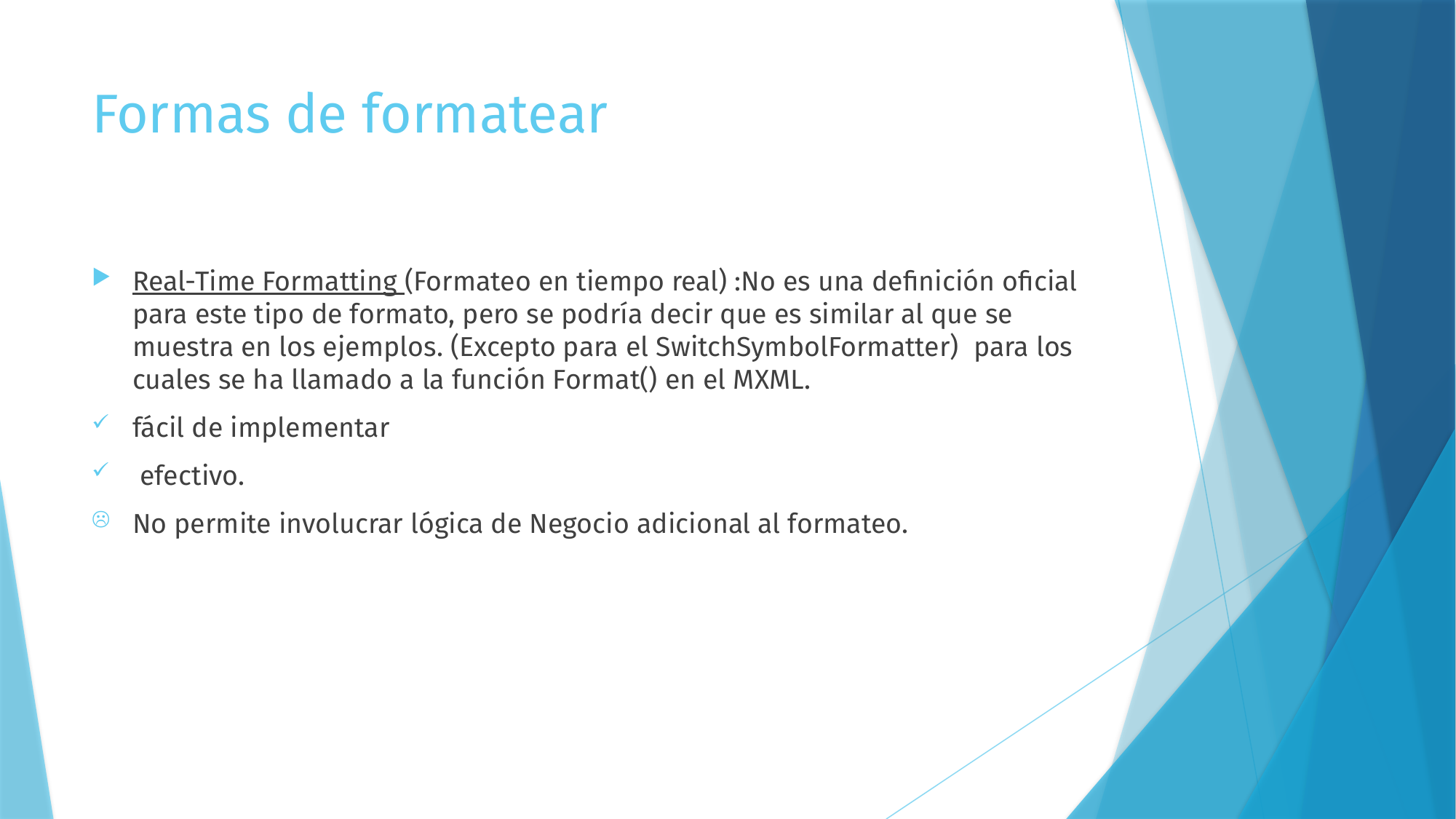

# Formas de formatear
Real-Time Formatting (Formateo en tiempo real) :No es una definición oficial para este tipo de formato, pero se podría decir que es similar al que se muestra en los ejemplos. (Excepto para el SwitchSymbolFormatter)  para los cuales se ha llamado a la función Format() en el MXML.
fácil de implementar
 efectivo.
No permite involucrar lógica de Negocio adicional al formateo.